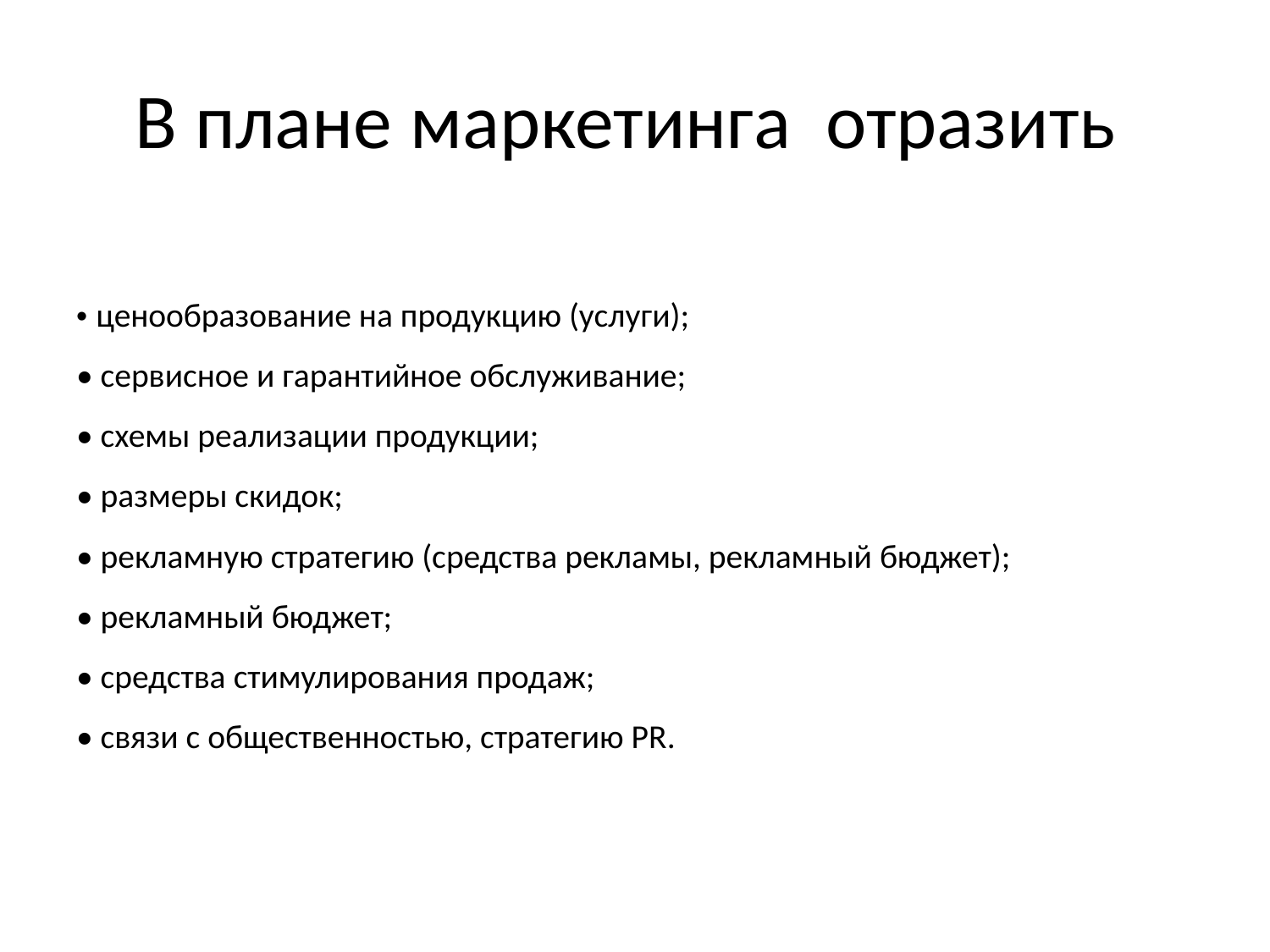

# В плане маркетинга  отразить

• ценообразование на продукцию (услуги);
• сервисное и гарантийное обслуживание;
• схемы реализации продукции;
• размеры скидок;
• рекламную стратегию (средства рекламы, рекламный бюджет);
• рекламный бюджет;
• средства стимулирования продаж;
• связи с общественностью, стратегию PR.